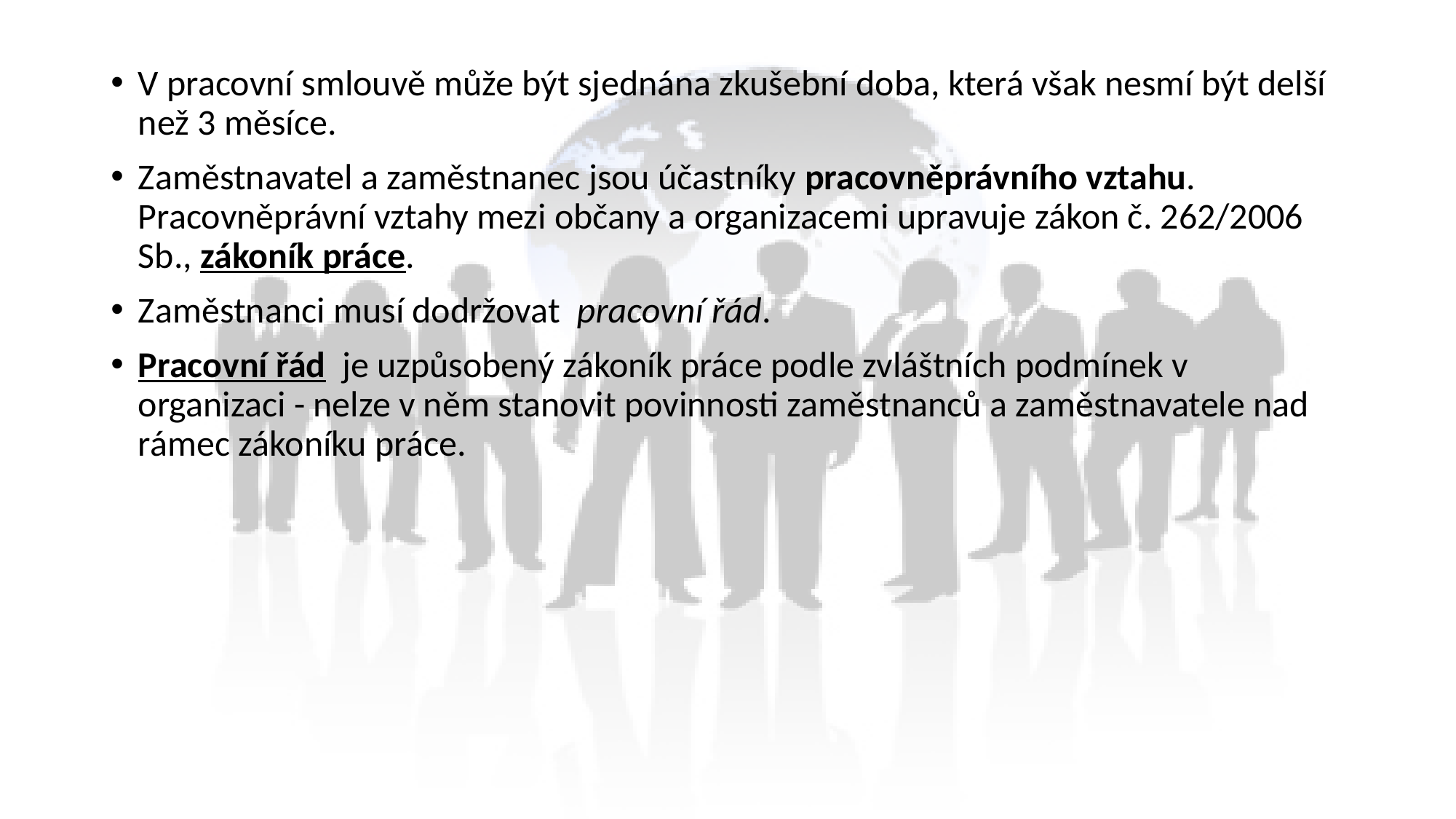

V pracovní smlouvě může být sjednána zkušební doba, která však nesmí být delší než 3 měsíce.
Zaměstnavatel a zaměstnanec jsou účastníky pracovněprávního vztahu. Pracovněprávní vztahy mezi občany a organizacemi upravuje zákon č. 262/2006 Sb., zákoník práce.
Zaměstnanci musí dodržovat  pracovní řád.
Pracovní řád  je uzpůsobený zákoník práce podle zvláštních podmínek v organizaci - nelze v něm stanovit povinnosti zaměstnanců a zaměstnavatele nad rámec zákoníku práce.